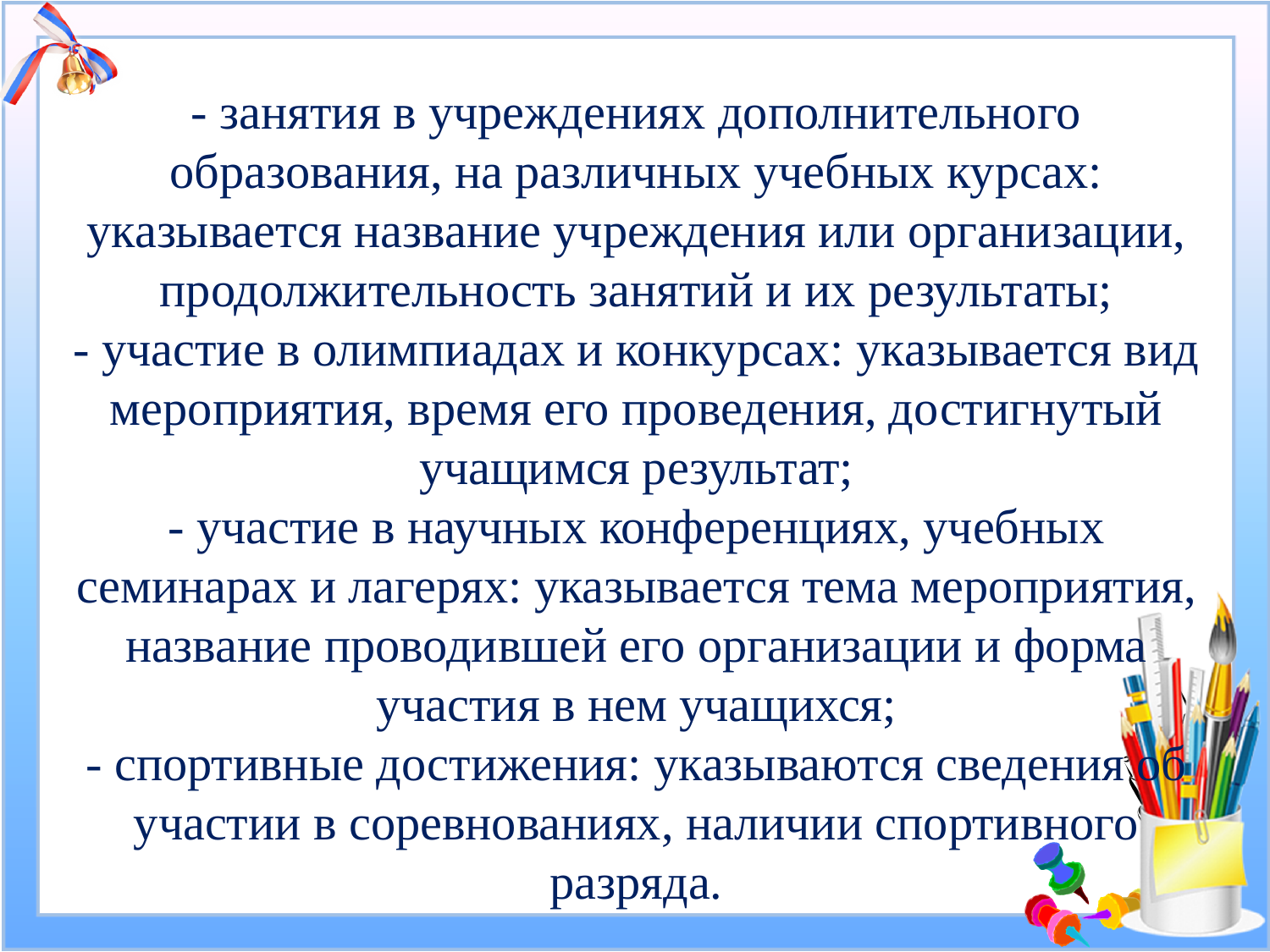

# - занятия в учреждениях дополнительного образования, на различных учебных курсах: указывается название учреждения или организации, продолжительность занятий и их результаты; - участие в олимпиадах и конкурсах: указывается вид мероприятия, время его проведения, достигнутый учащимся результат; - участие в научных конференциях, учебных семинарах и лагерях: указывается тема мероприятия, название проводившей его организации и форма участия в нем учащихся; - спортивные достижения: указываются сведения об участии в соревнованиях, наличии спортивного разряда.